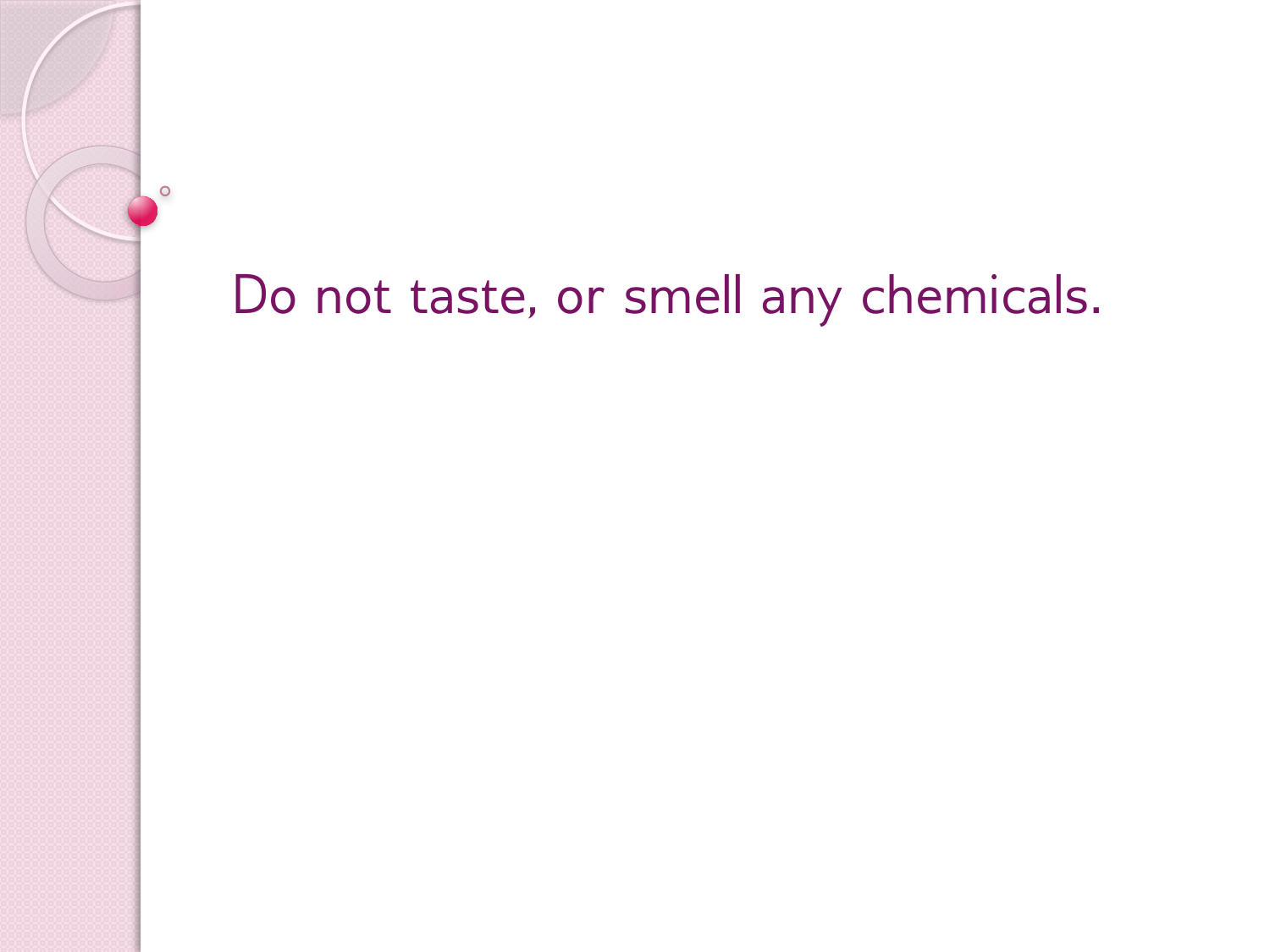

#
 Do not taste, or smell any chemicals.